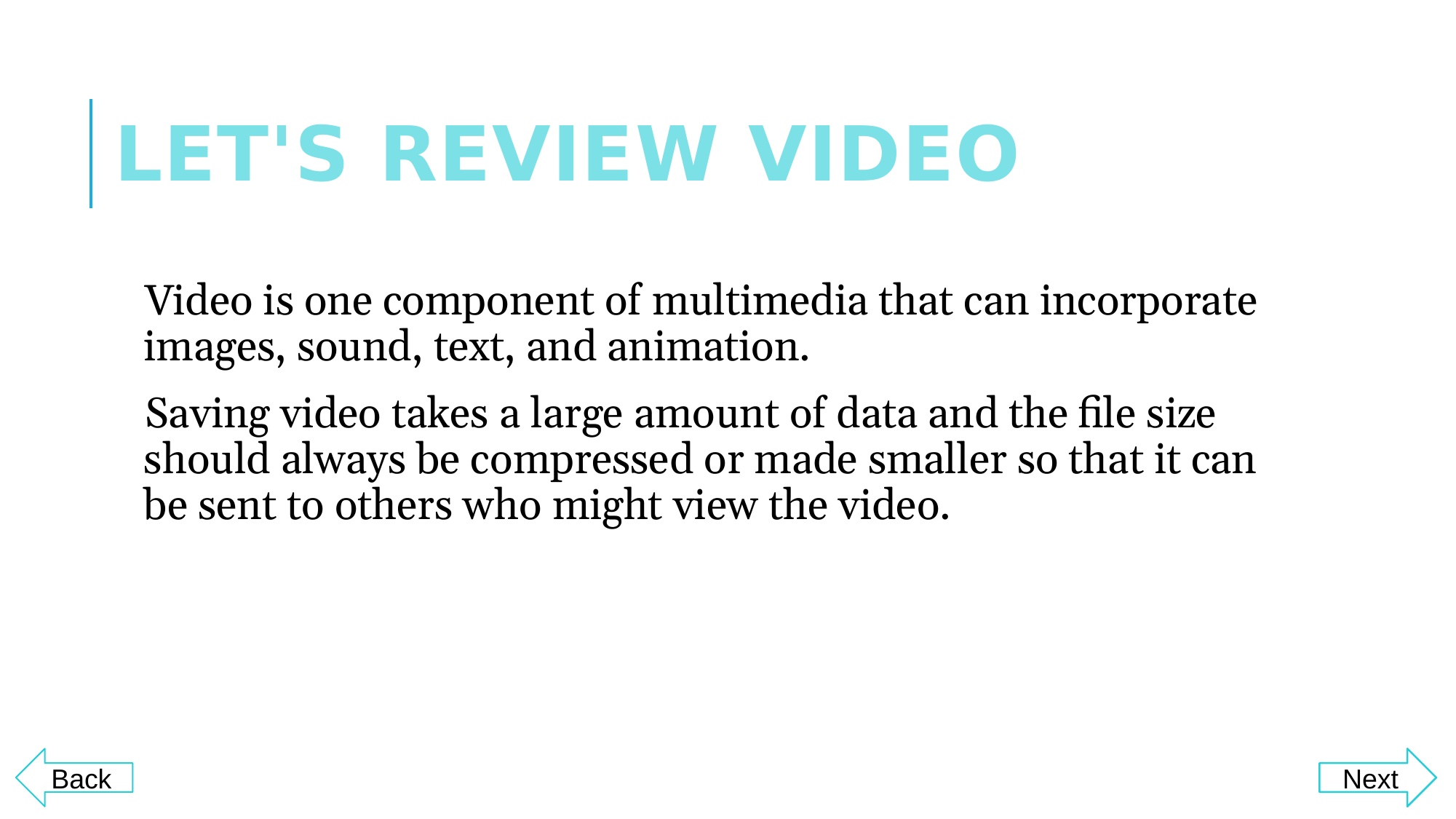

# LET'S REVIEW video
Video is one component of multimedia that can incorporate images, sound, text, and animation.
Saving video takes a large amount of data and the file size should always be compressed or made smaller so that it can be sent to others who might view the video.
Next
Back